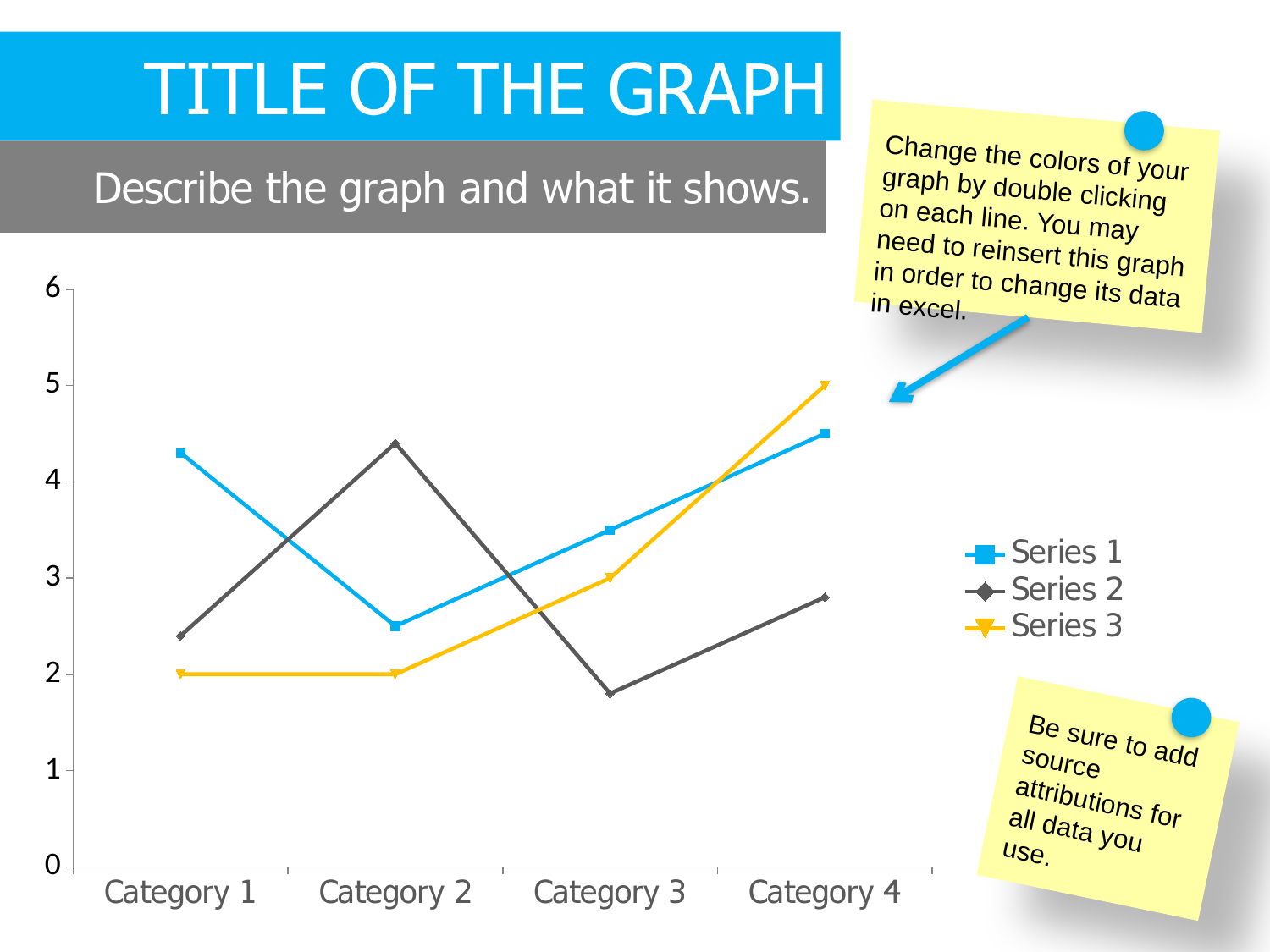

TITLE OF THE GRAPH

Change the colors of your graph by double clicking on each line. You may need to reinsert this graph in order to change its data in excel.
Describe the graph and what it shows.

### Chart

| Category | Series 1 | Series 2 | Series 3 |
|---|---|---|---|
| Category 1 | 4.3 | 2.4 | 2.0 |
| Category 2 | 2.5 | 4.4 | 2.0 |
| Category 3 | 3.5 | 1.8 | 3.0 |
| Category 4 | 4.5 | 2.8 | 5.0 |

Be sure to add source attributions for all data you use.